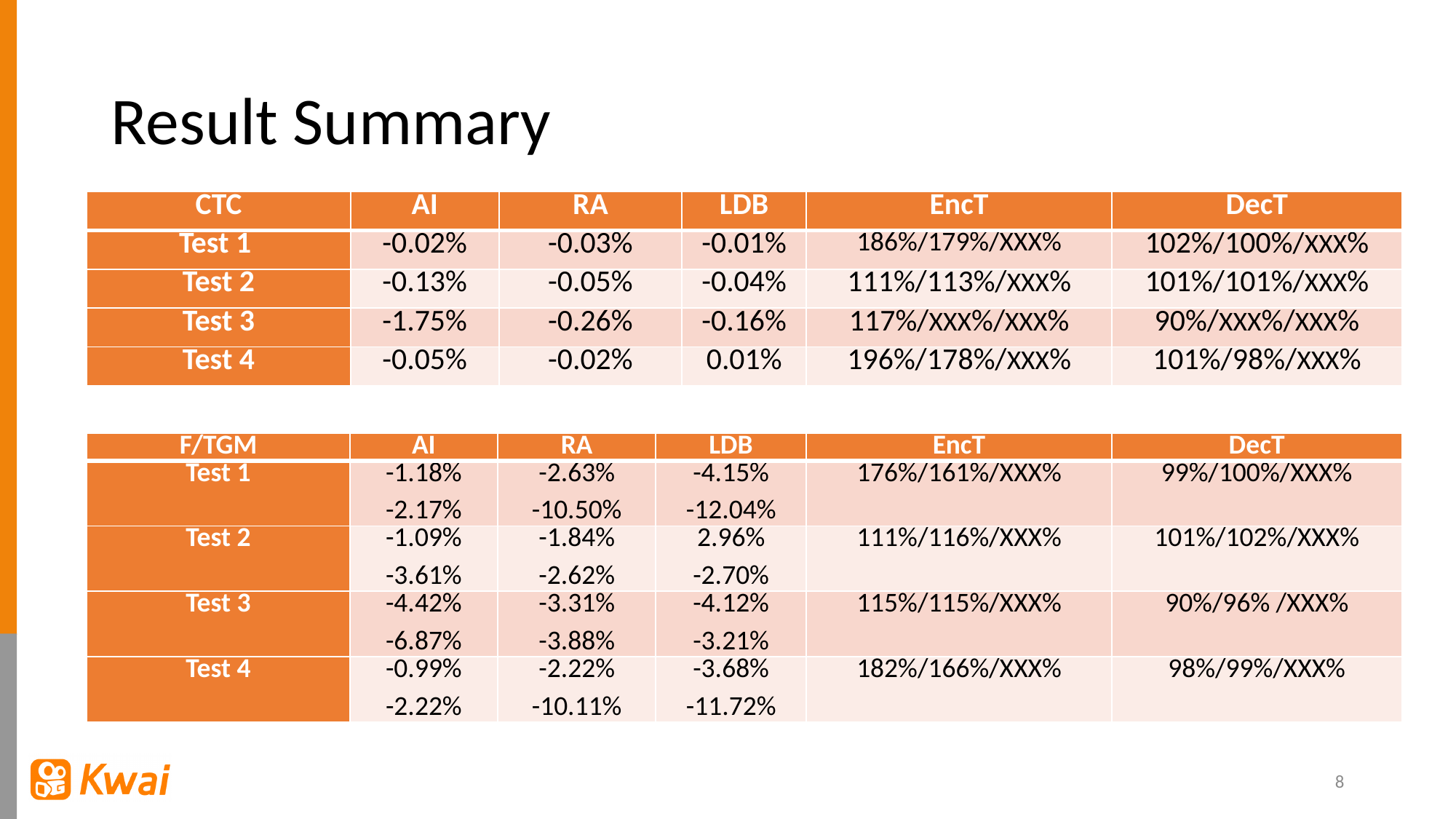

# Result Summary
| CTC | AI | RA | LDB | EncT | DecT |
| --- | --- | --- | --- | --- | --- |
| Test 1 | -0.02% | -0.03% | -0.01% | 186%/179%/XXX% | 102%/100%/XXX% |
| Test 2 | -0.13% | -0.05% | -0.04% | 111%/113%/XXX% | 101%/101%/XXX% |
| Test 3 | -1.75% | -0.26% | -0.16% | 117%/XXX%/XXX% | 90%/XXX%/XXX% |
| Test 4 | -0.05% | -0.02% | 0.01% | 196%/178%/XXX% | 101%/98%/XXX% |
| F/TGM | AI | RA | LDB | EncT | DecT |
| --- | --- | --- | --- | --- | --- |
| Test 1 | -1.18% -2.17% | -2.63% -10.50% | -4.15% -12.04% | 176%/161%/XXX% | 99%/100%/XXX% |
| Test 2 | -1.09% -3.61% | -1.84% -2.62% | 2.96% -2.70% | 111%/116%/XXX% | 101%/102%/XXX% |
| Test 3 | -4.42% -6.87% | -3.31% -3.88% | -4.12% -3.21% | 115%/115%/XXX% | 90%/96% /XXX% |
| Test 4 | -0.99% -2.22% | -2.22% -10.11% | -3.68% -11.72% | 182%/166%/XXX% | 98%/99%/XXX% |
8